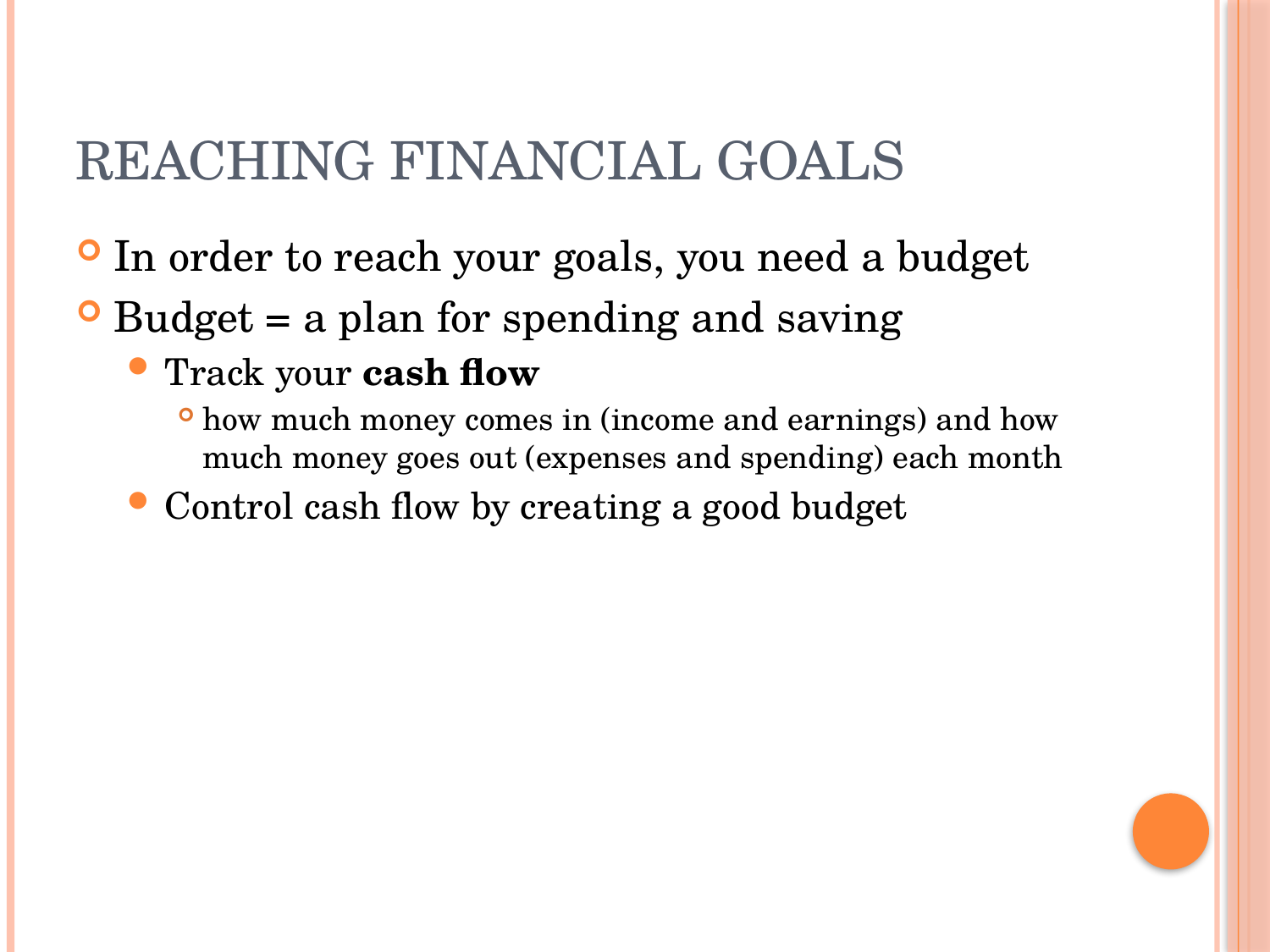

# Reaching Financial Goals
In order to reach your goals, you need a budget
Budget = a plan for spending and saving
Track your cash flow
how much money comes in (income and earnings) and how much money goes out (expenses and spending) each month
Control cash flow by creating a good budget